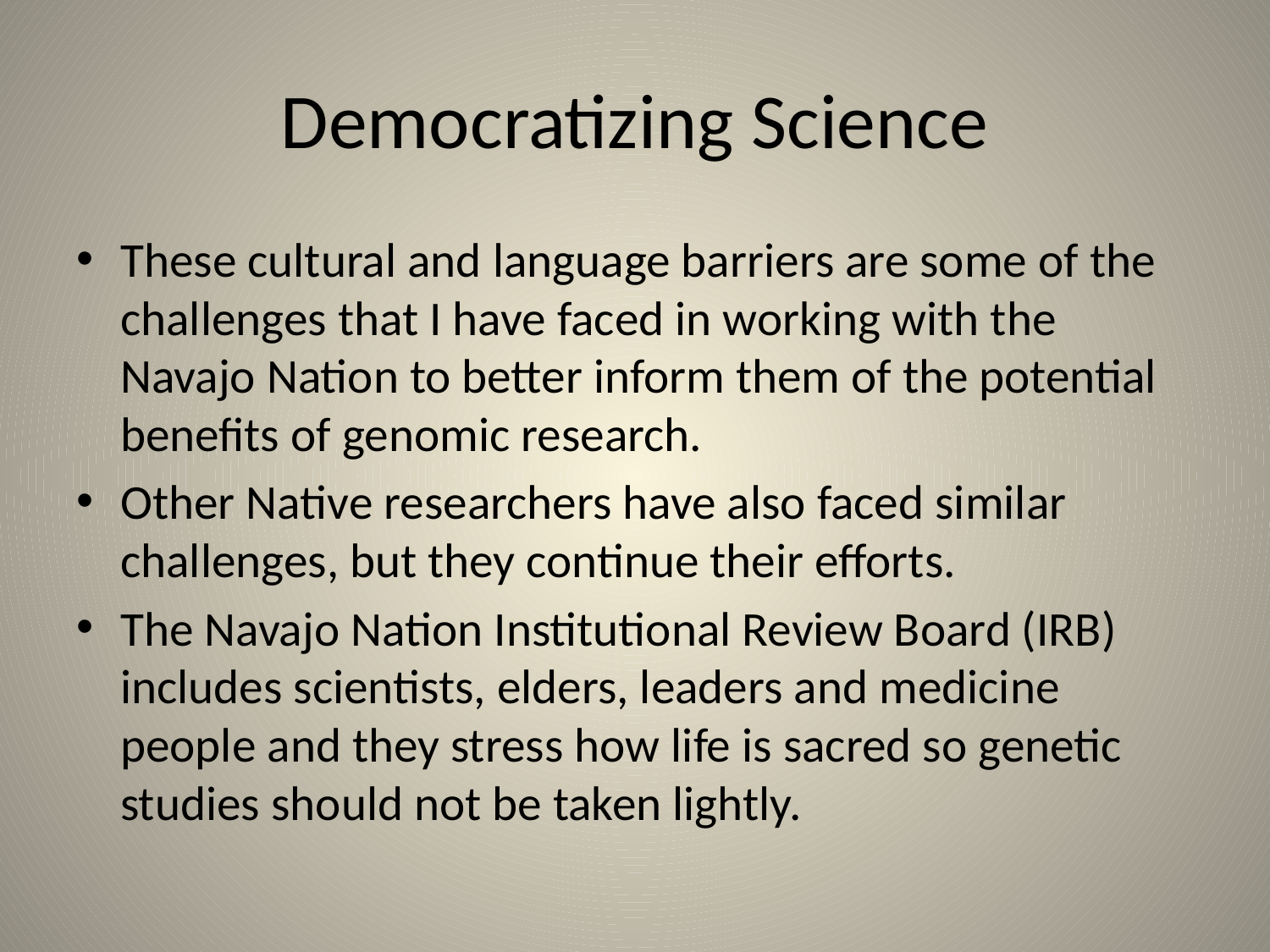

# Democratizing Science
These cultural and language barriers are some of the challenges that I have faced in working with the Navajo Nation to better inform them of the potential benefits of genomic research.
Other Native researchers have also faced similar challenges, but they continue their efforts.
The Navajo Nation Institutional Review Board (IRB) includes scientists, elders, leaders and medicine people and they stress how life is sacred so genetic studies should not be taken lightly.